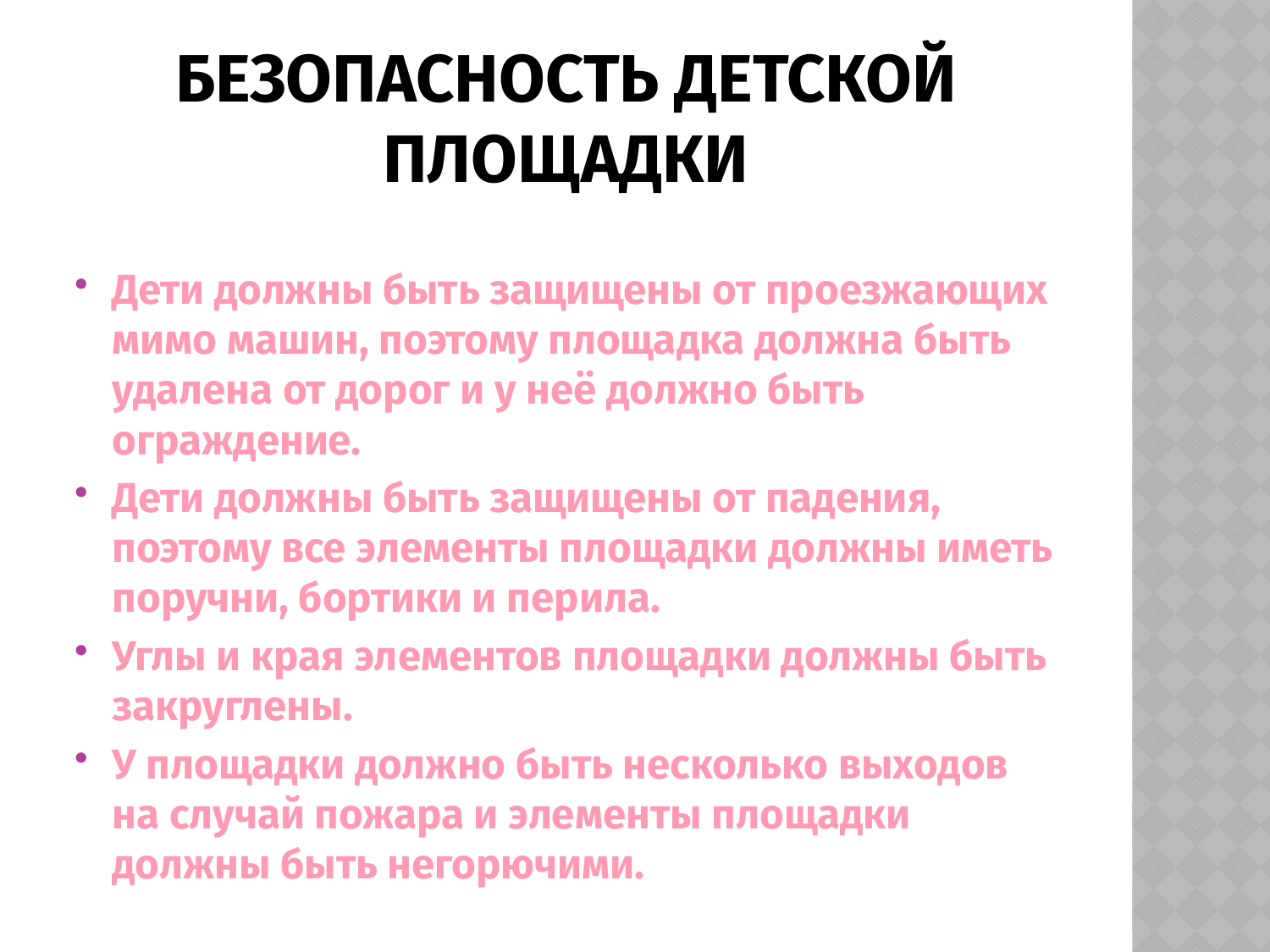

# безопасность детской площадки
Дети должны быть защищены от проезжающих мимо машин, поэтому площадка должна быть удалена от дорог и у неё должно быть ограждение.
Дети должны быть защищены от падения, поэтому все элементы площадки должны иметь поручни, бортики и перила.
Углы и края элементов площадки должны быть закруглены.
У площадки должно быть несколько выходов на случай пожара и элементы площадки должны быть негорючими.